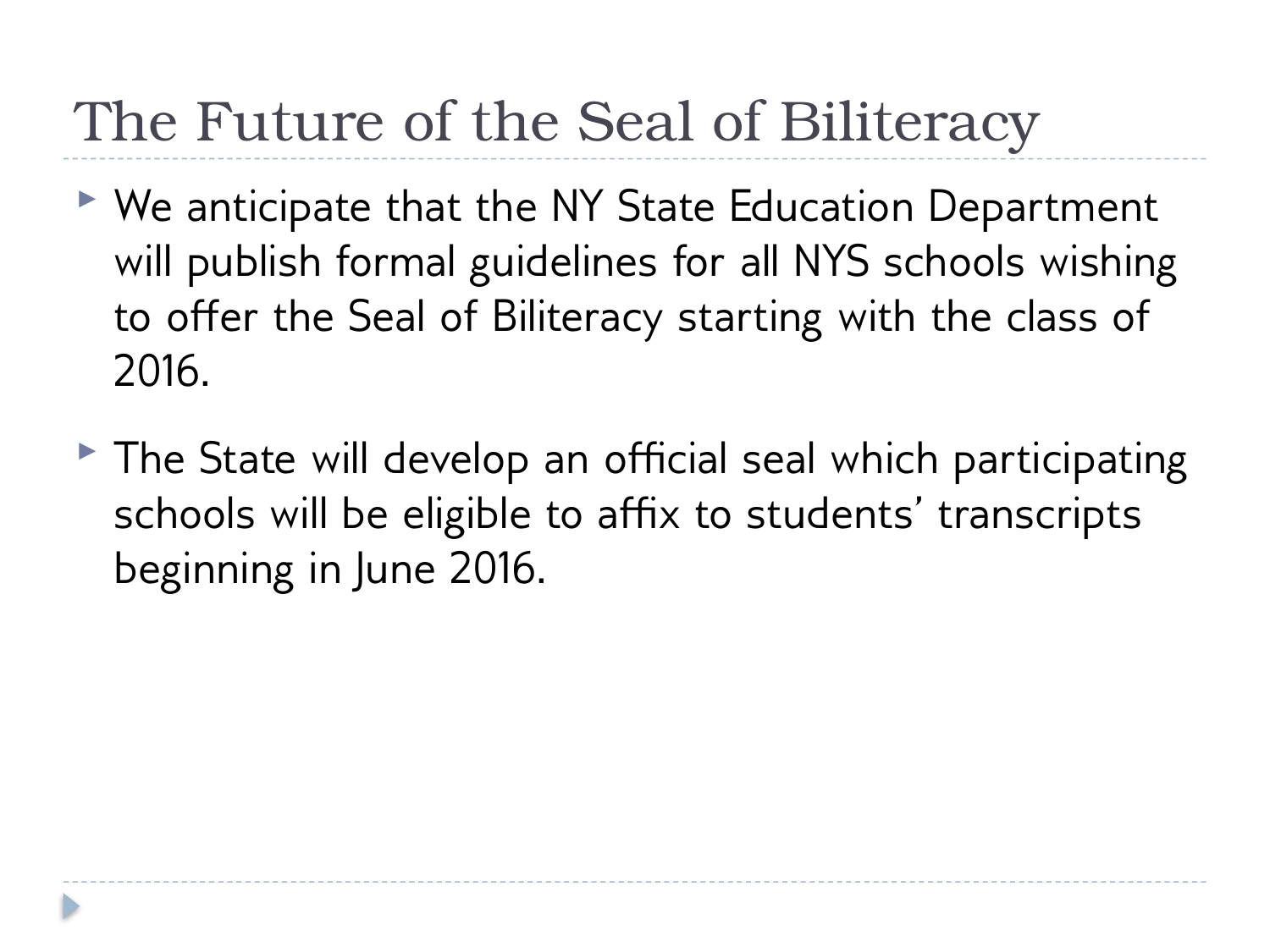

# The Future of the Seal of Biliteracy
We anticipate that the NY State Education Department will publish formal guidelines for all NYS schools wishing to offer the Seal of Biliteracy starting with the class of 2016.
The State will develop an official seal which participating schools will be eligible to affix to students’ transcripts beginning in June 2016.